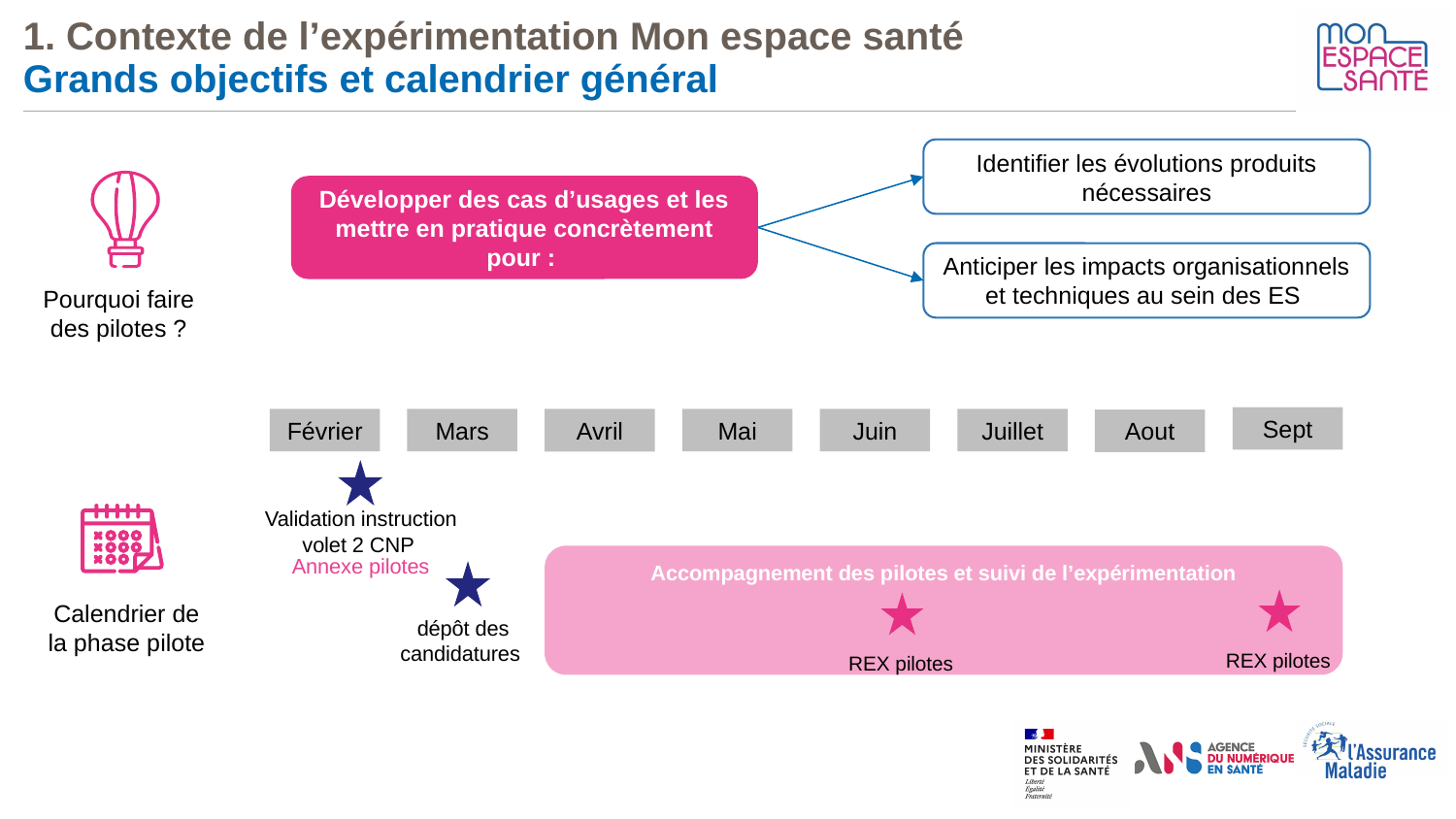

# 1. Contexte de l’expérimentation Mon espace santé Grands objectifs et calendrier général
Identifier les évolutions produits nécessaires
Développer des cas d’usages et les mettre en pratique concrètement pour :
Anticiper les impacts organisationnels et techniques au sein des ES

Pourquoi faire des pilotes ?
Sept
Juillet
Juin
Mai
Février
Mars
Avril
Aout

Validation instruction volet 2 CNP
Annexe pilotes
Accompagnement des pilotes et suivi de l’expérimentation

dépôt des candidatures

REX pilotes

REX pilotes

Calendrier de la phase pilote